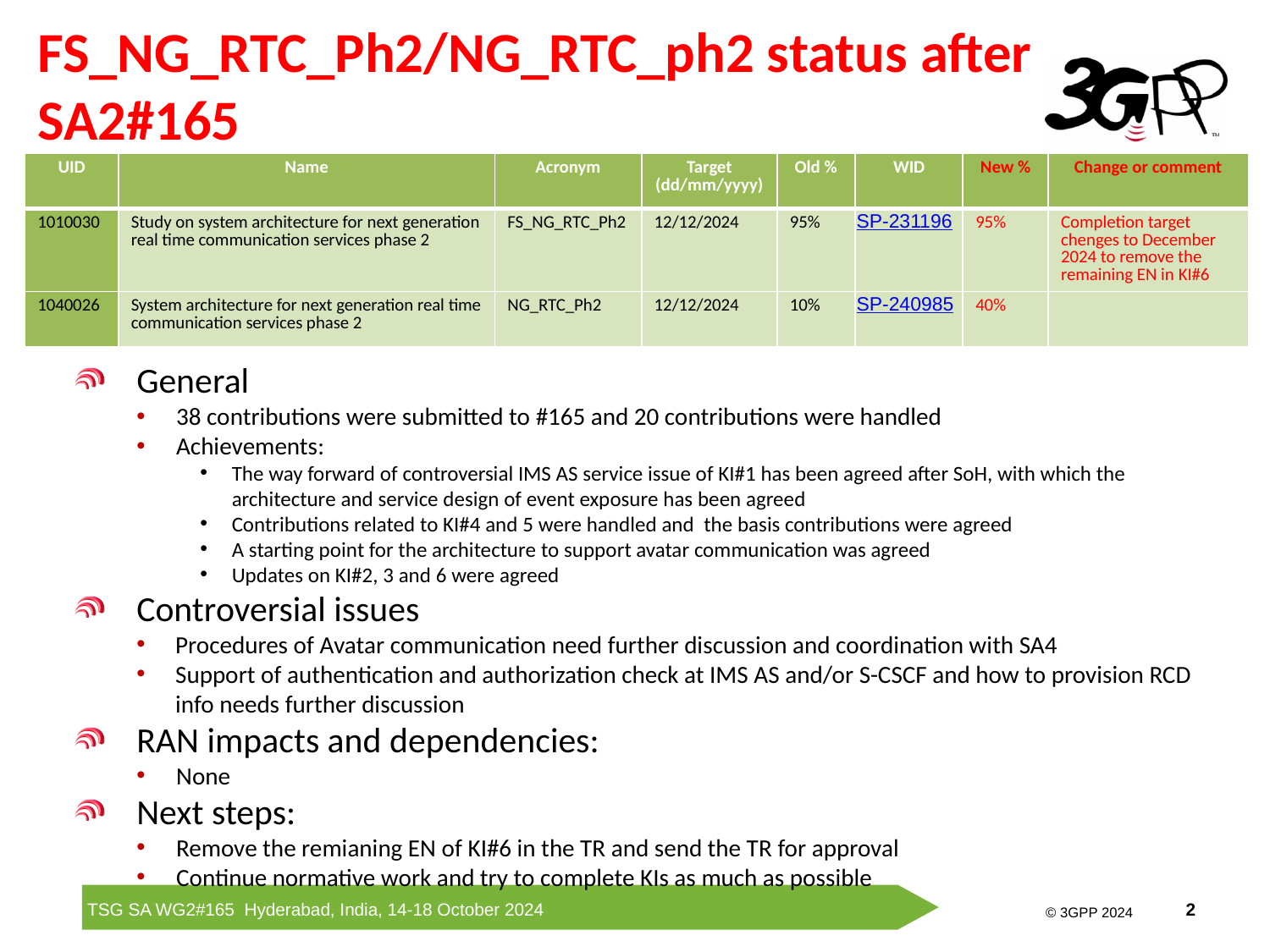

# FS_NG_RTC_Ph2/NG_RTC_ph2 status after SA2#165
| UID | Name | Acronym | Target (dd/mm/yyyy) | Old % | WID | New % | Change or comment |
| --- | --- | --- | --- | --- | --- | --- | --- |
| 1010030 | Study on system architecture for next generation real time communication services phase 2 | FS\_NG\_RTC\_Ph2 | 12/12/2024 | 95% | SP-231196 | 95% | Completion target chenges to December 2024 to remove the remaining EN in KI#6 |
| 1040026 | System architecture for next generation real time communication services phase 2 | NG\_RTC\_Ph2 | 12/12/2024 | 10% | SP-240985 | 40% |  |
General
38 contributions were submitted to #165 and 20 contributions were handled
Achievements:
The way forward of controversial IMS AS service issue of KI#1 has been agreed after SoH, with which the architecture and service design of event exposure has been agreed
Contributions related to KI#4 and 5 were handled and  the basis contributions were agreed
A starting point for the architecture to support avatar communication was agreed
Updates on KI#2, 3 and 6 were agreed
Controversial issues
Procedures of Avatar communication need further discussion and coordination with SA4
Support of authentication and authorization check at IMS AS and/or S-CSCF and how to provision RCD info needs further discussion
RAN impacts and dependencies:
None
Next steps:
Remove the remianing EN of KI#6 in the TR and send the TR for approval
Continue normative work and try to complete KIs as much as possible